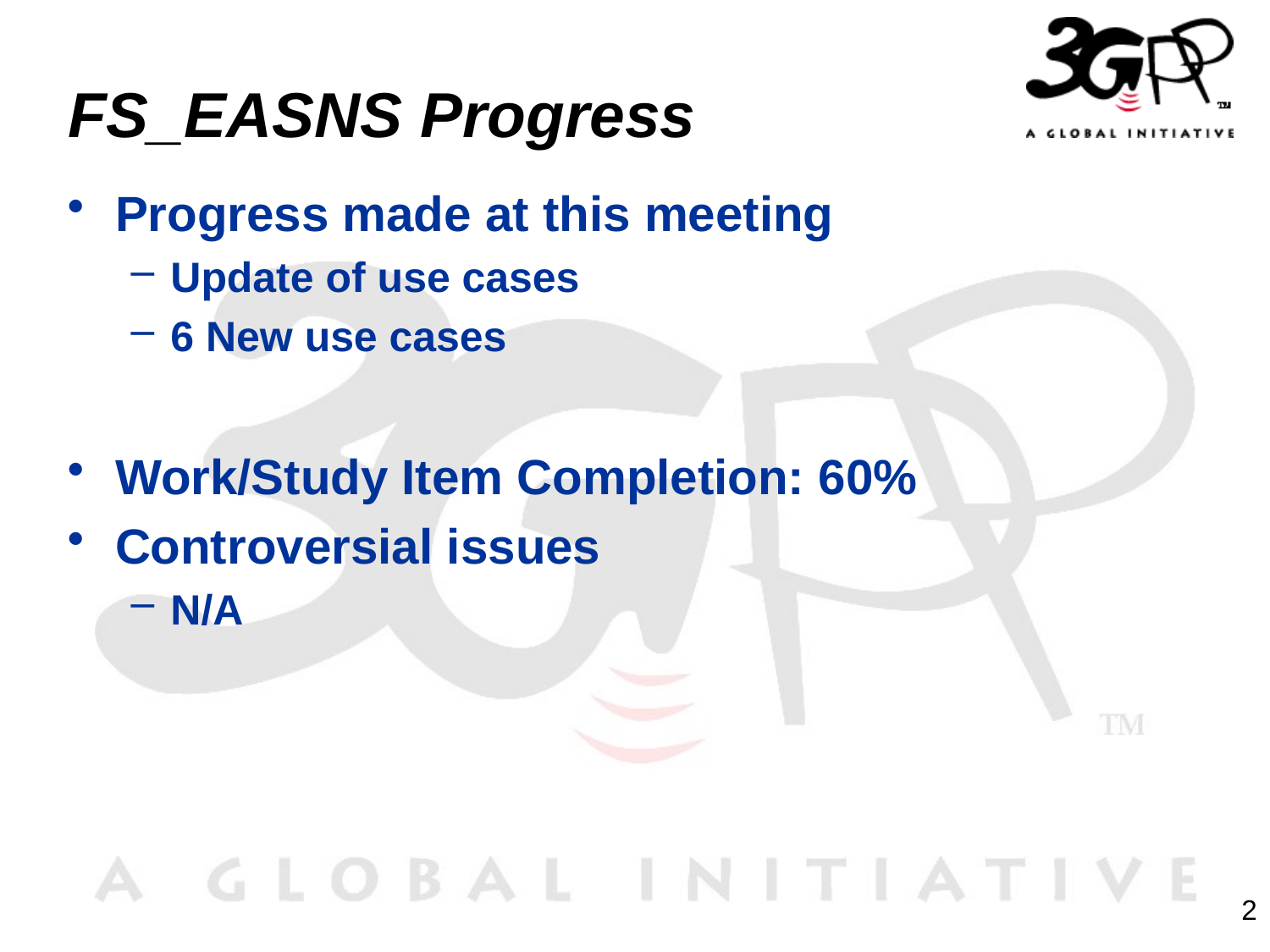

# FS_EASNS Progress
Progress made at this meeting
Update of use cases
6 New use cases

Work/Study Item Completion: 60%
Controversial issues
N/A
2